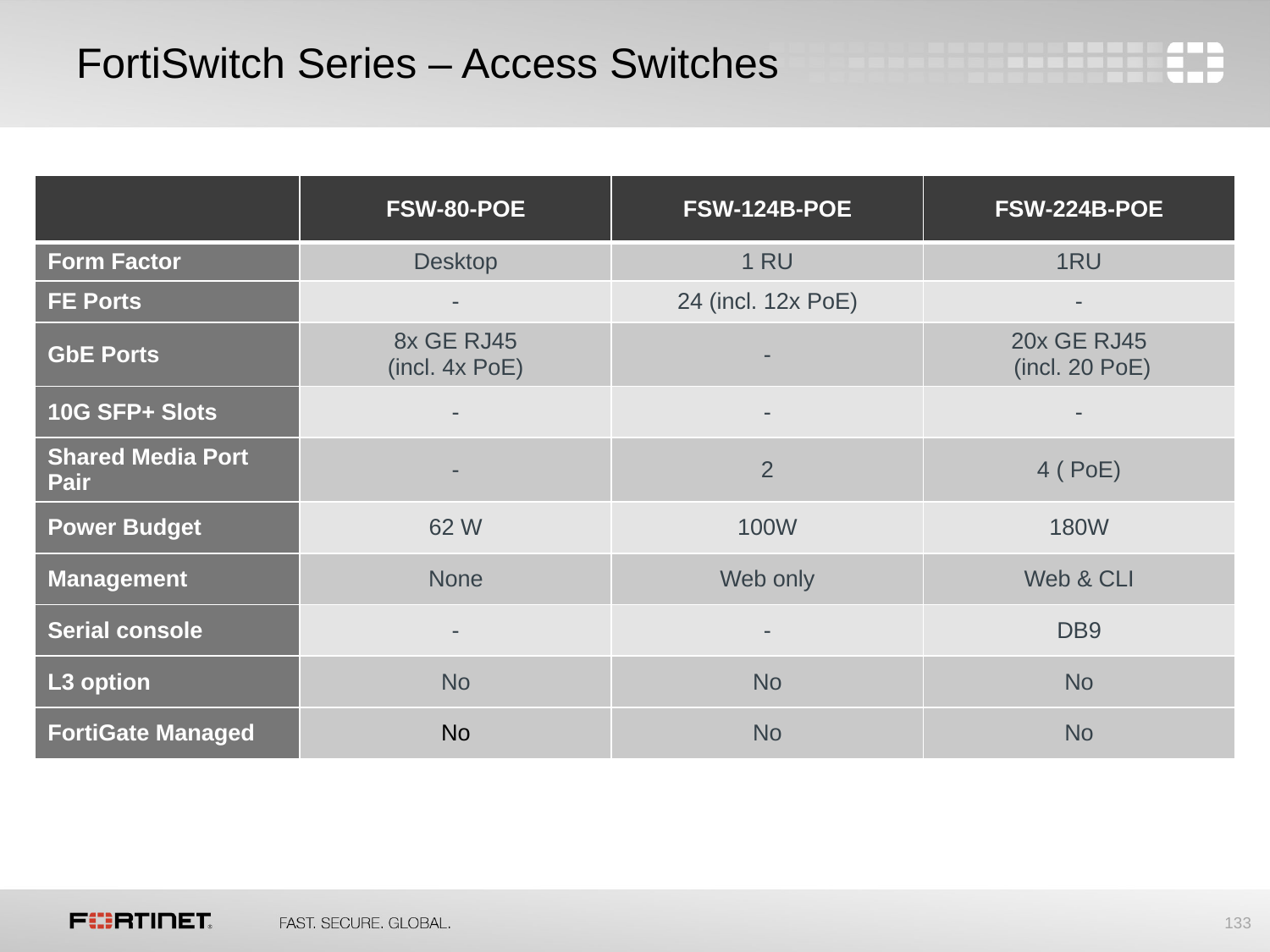

# FortiSwitch Series – Access Switches
|  | FSW-80-POE | FSW-124B-POE | FSW-224B-POE |
| --- | --- | --- | --- |
| Form Factor | Desktop | 1 RU | 1RU |
| FE Ports | - | 24 (incl. 12x PoE) | - |
| GbE Ports | 8x GE RJ45 (incl. 4x PoE) | - | 20x GE RJ45 (incl. 20 PoE) |
| 10G SFP+ Slots | - | - | - |
| Shared Media Port Pair | - | 2 | 4 ( PoE) |
| Power Budget | 62 W | 100W | 180W |
| Management | None | Web only | Web & CLI |
| Serial console | - | - | DB9 |
| L3 option | No | No | No |
| FortiGate Managed | No | No | No |